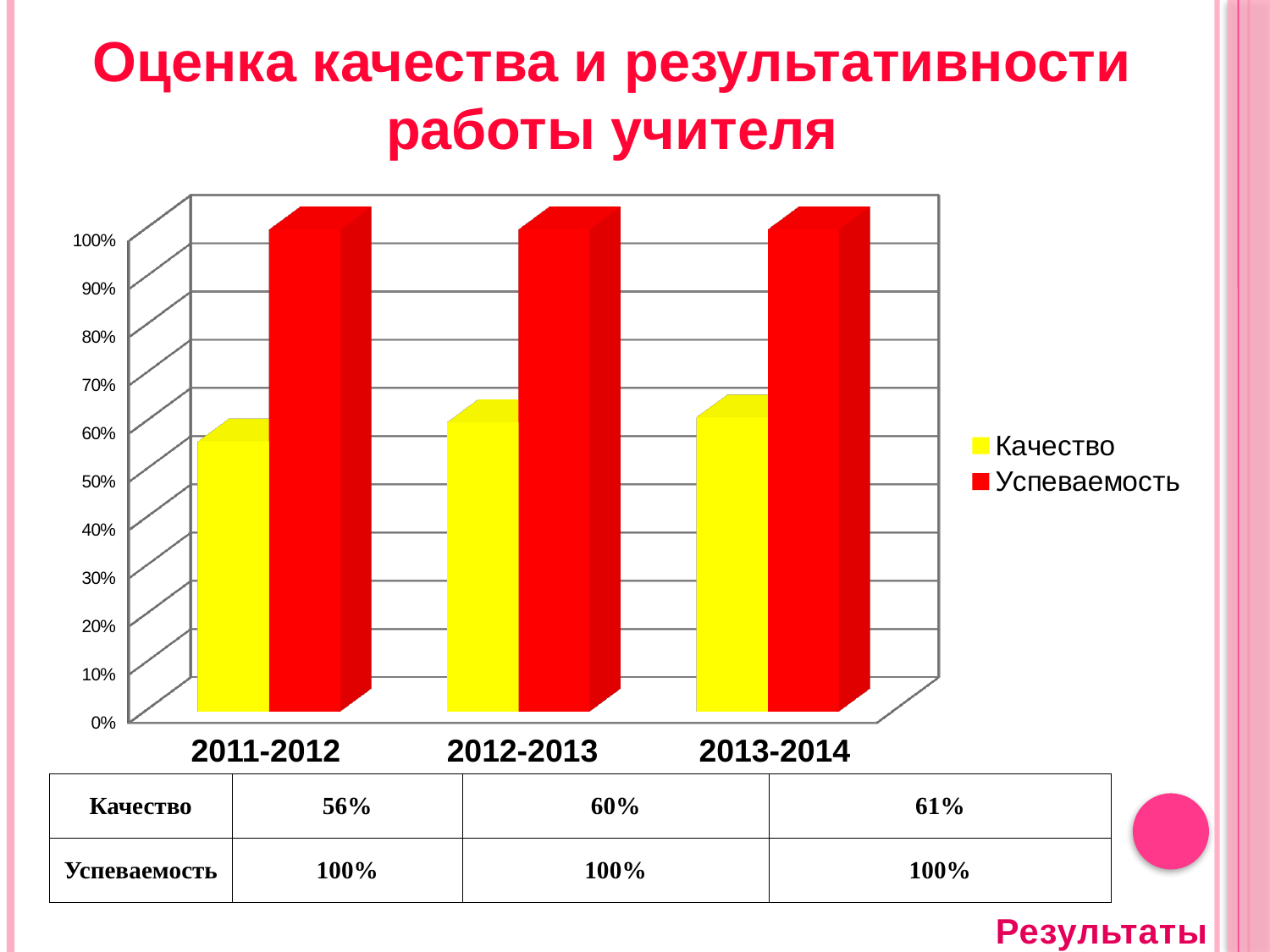

Оценка качества и результативности
работы учителя

[unsupported chart]

2011-2012            2012-2013	2013-2014
| Качество | 56% | 60% | 61% |
| --- | --- | --- | --- |
| Успеваемость | 100% | 100% | 100% |
Результаты